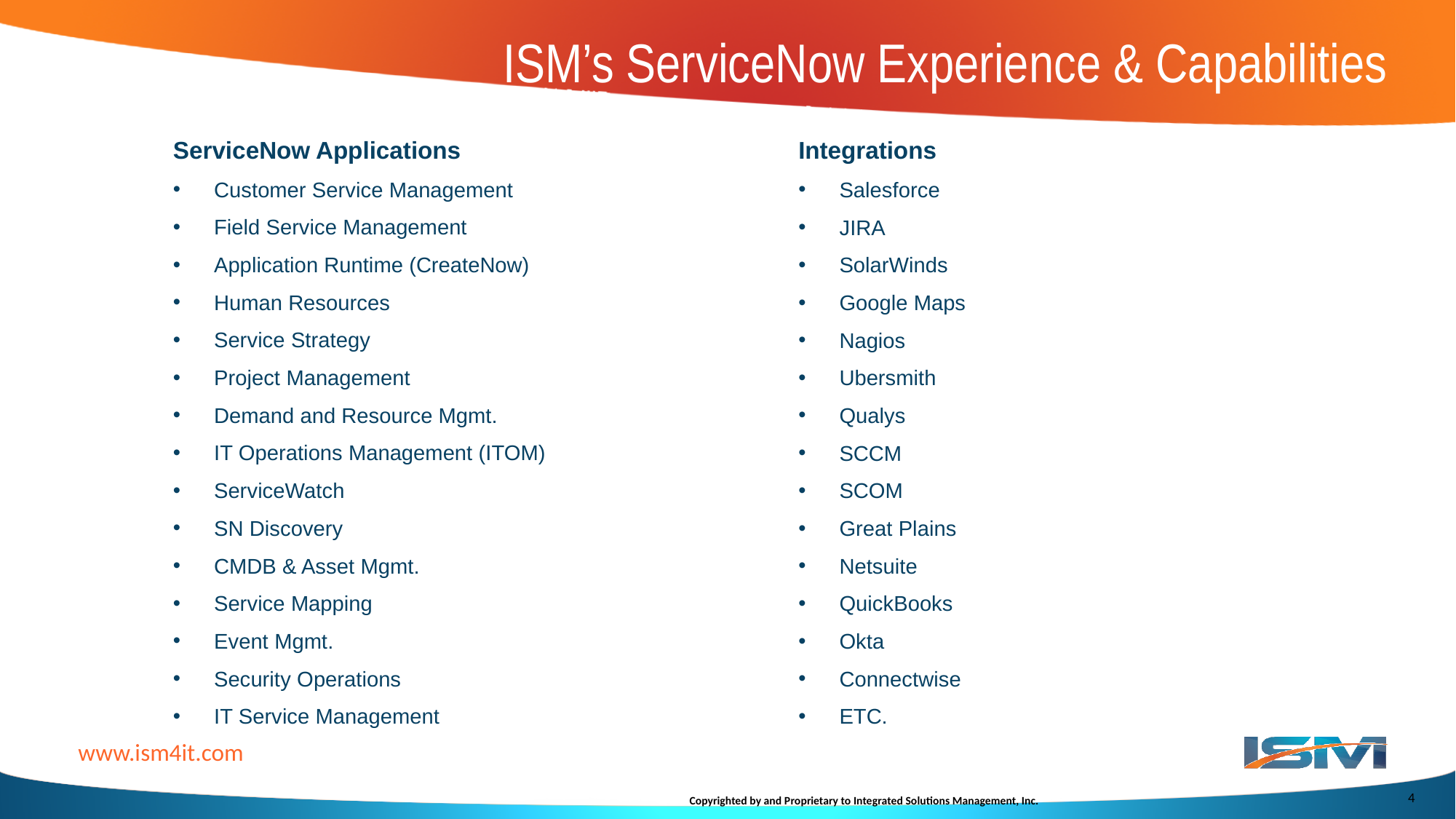

# ISM’s ServiceNow Experience & Capabilities
ServiceNow Applications
Customer Service Management
Field Service Management
Application Runtime (CreateNow)
Human Resources
Service Strategy
Project Management
Demand and Resource Mgmt.
IT Operations Management (ITOM)
ServiceWatch
SN Discovery
CMDB & Asset Mgmt.
Service Mapping
Event Mgmt.
Security Operations
IT Service Management
Integrations
Salesforce
JIRA
SolarWinds
Google Maps
Nagios
Ubersmith
Qualys
SCCM
SCOM
Great Plains
Netsuite
QuickBooks
Okta
Connectwise
ETC.
4